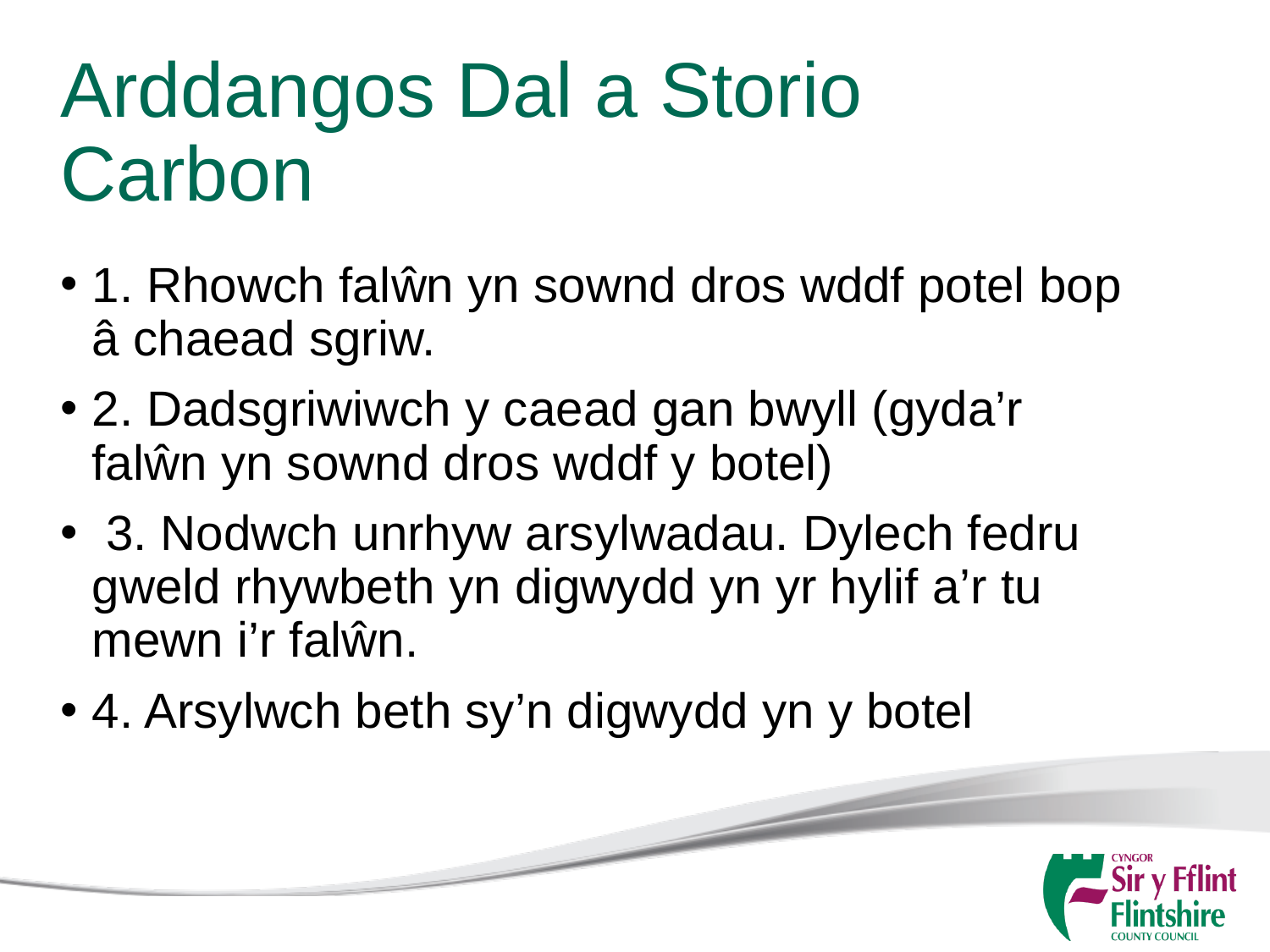

# Arddangos Dal a Storio Carbon
1. Rhowch falŵn yn sownd dros wddf potel bop â chaead sgriw.
2. Dadsgriwiwch y caead gan bwyll (gyda’r falŵn yn sownd dros wddf y botel)
 3. Nodwch unrhyw arsylwadau. Dylech fedru gweld rhywbeth yn digwydd yn yr hylif a’r tu mewn i’r falŵn.
4. Arsylwch beth sy’n digwydd yn y botel